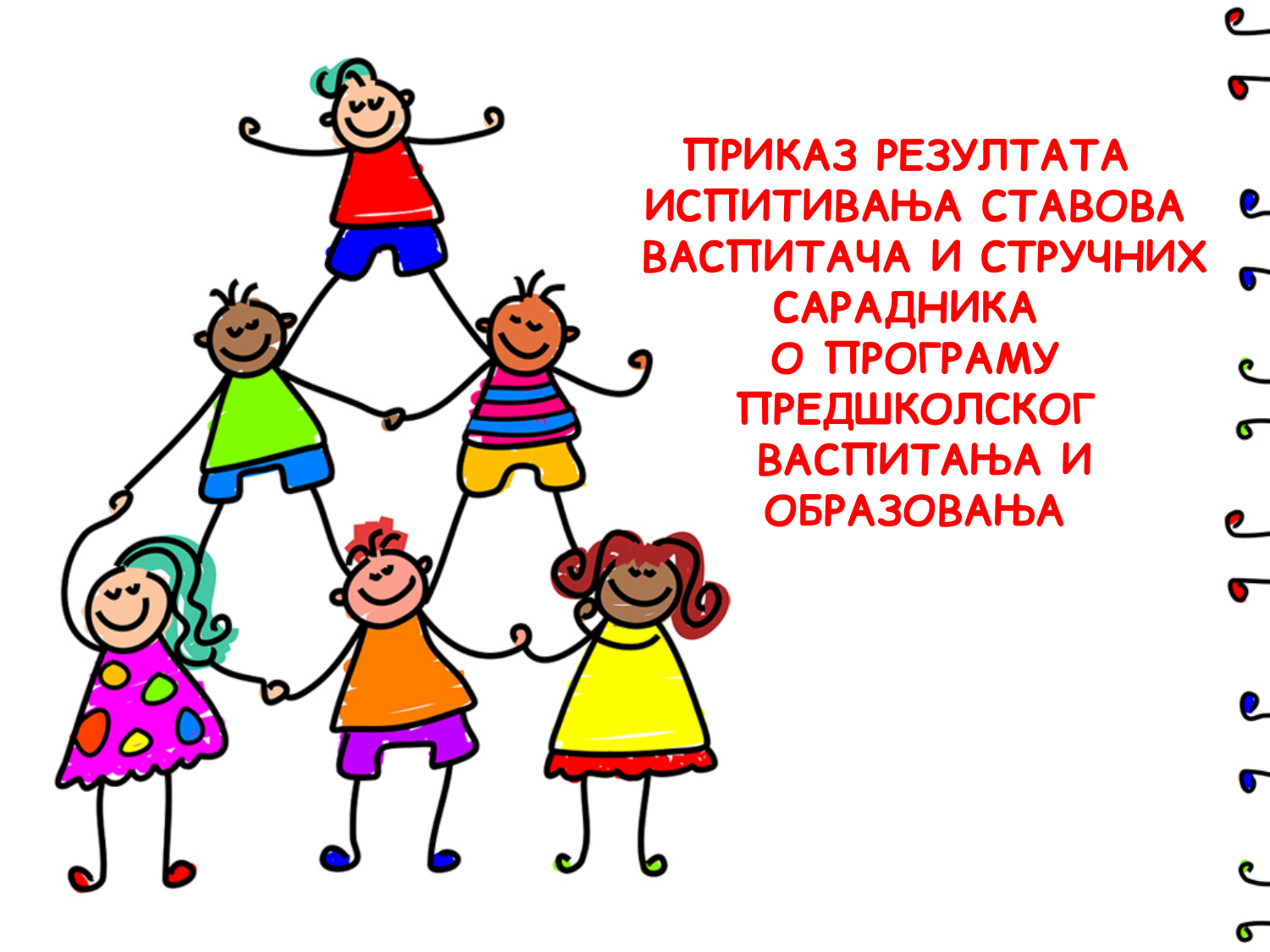

# ПРИКАЗ РЕЗУЛТАТА ИСПИТИВАЊА СТАВОВА ВАСПИТАЧА И СТРУЧНИХ САРАДНИКА О ПРОГРАМУ ПРЕДШКОЛСКОГ ВАСПИТАЊА И ОБРАЗОВАЊА